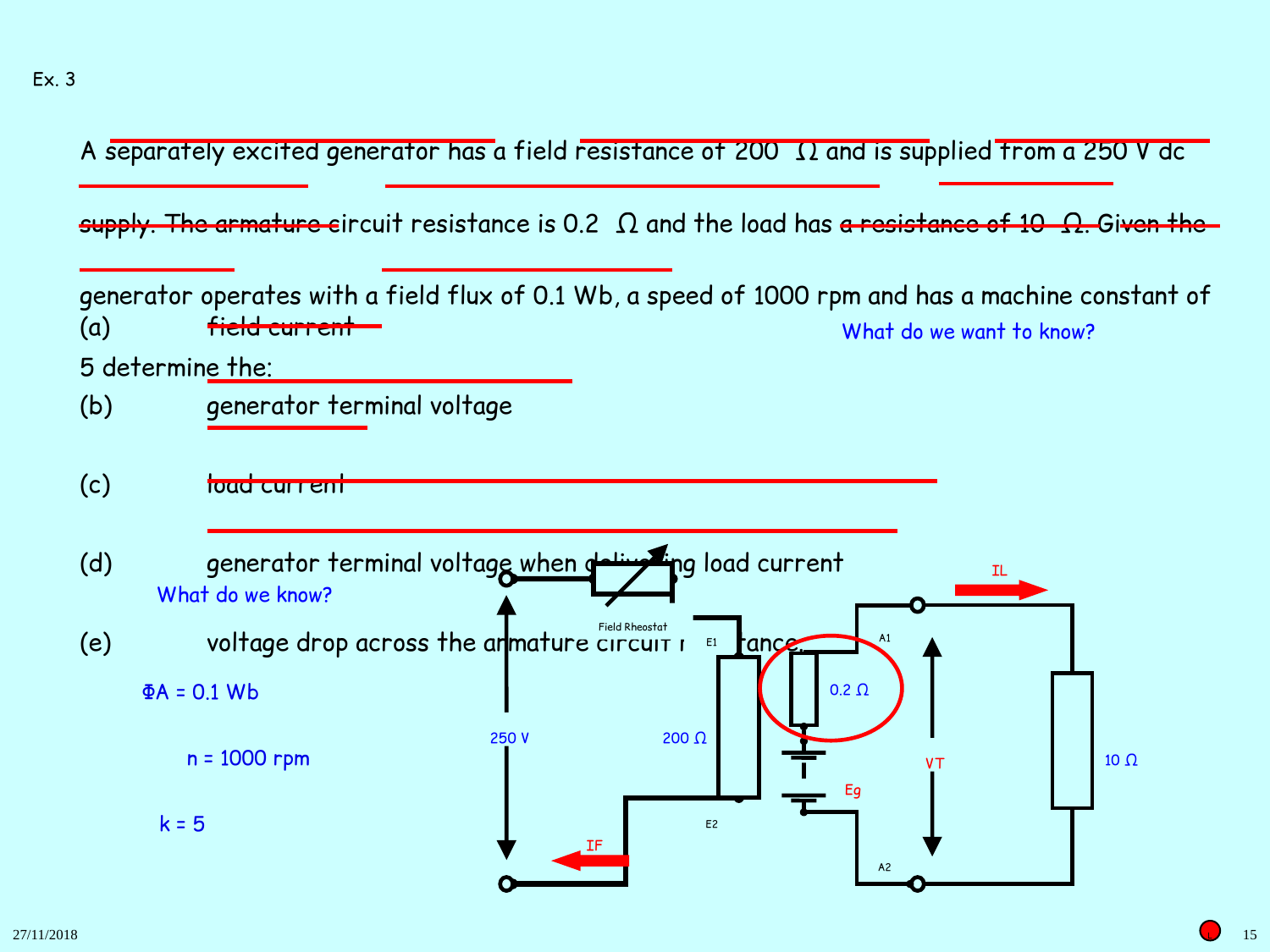

Ex. 3
A separately excited generator has a field resistance of 200  Ω and is supplied from a 250 V dc supply. The armature circuit resistance is 0.2  Ω and the load has a resistance of 10  Ω. Given the generator operates with a field flux of 0.1 Wb, a speed of 1000 rpm and has a machine constant of 5 determine the:
(a)	field current
(b)	generator terminal voltage
(c)	load current
(d)	generator terminal voltage when delivering load current
(e)	voltage drop across the armature circuit resistance.
What do we want to know?
IL
What do we know?

Field Rheostat
E1

E2

A1

A2

ΦA = 0.1 Wb
0.2 Ω
250 V
200 Ω
n = 1000 rpm
10 Ω
VT
Eg
k = 5
IF

27/11/2018
15
L